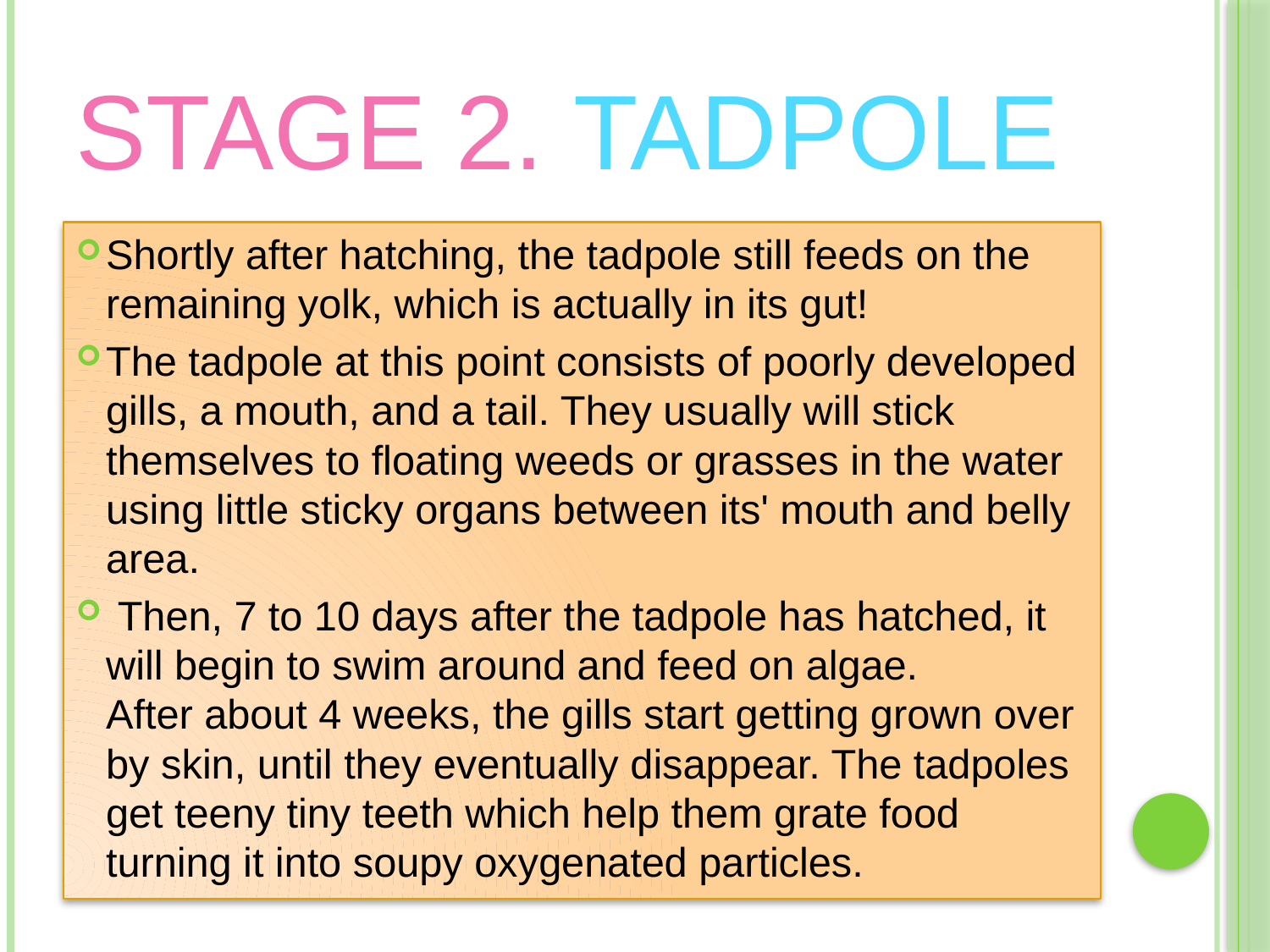

# Stage 2. Tadpole
Shortly after hatching, the tadpole still feeds on the remaining yolk, which is actually in its gut!
The tadpole at this point consists of poorly developed gills, a mouth, and a tail. They usually will stick themselves to floating weeds or grasses in the water using little sticky organs between its' mouth and belly area.
 Then, 7 to 10 days after the tadpole has hatched, it will begin to swim around and feed on algae.
After about 4 weeks, the gills start getting grown over by skin, until they eventually disappear. The tadpoles get teeny tiny teeth which help them grate food turning it into soupy oxygenated particles.